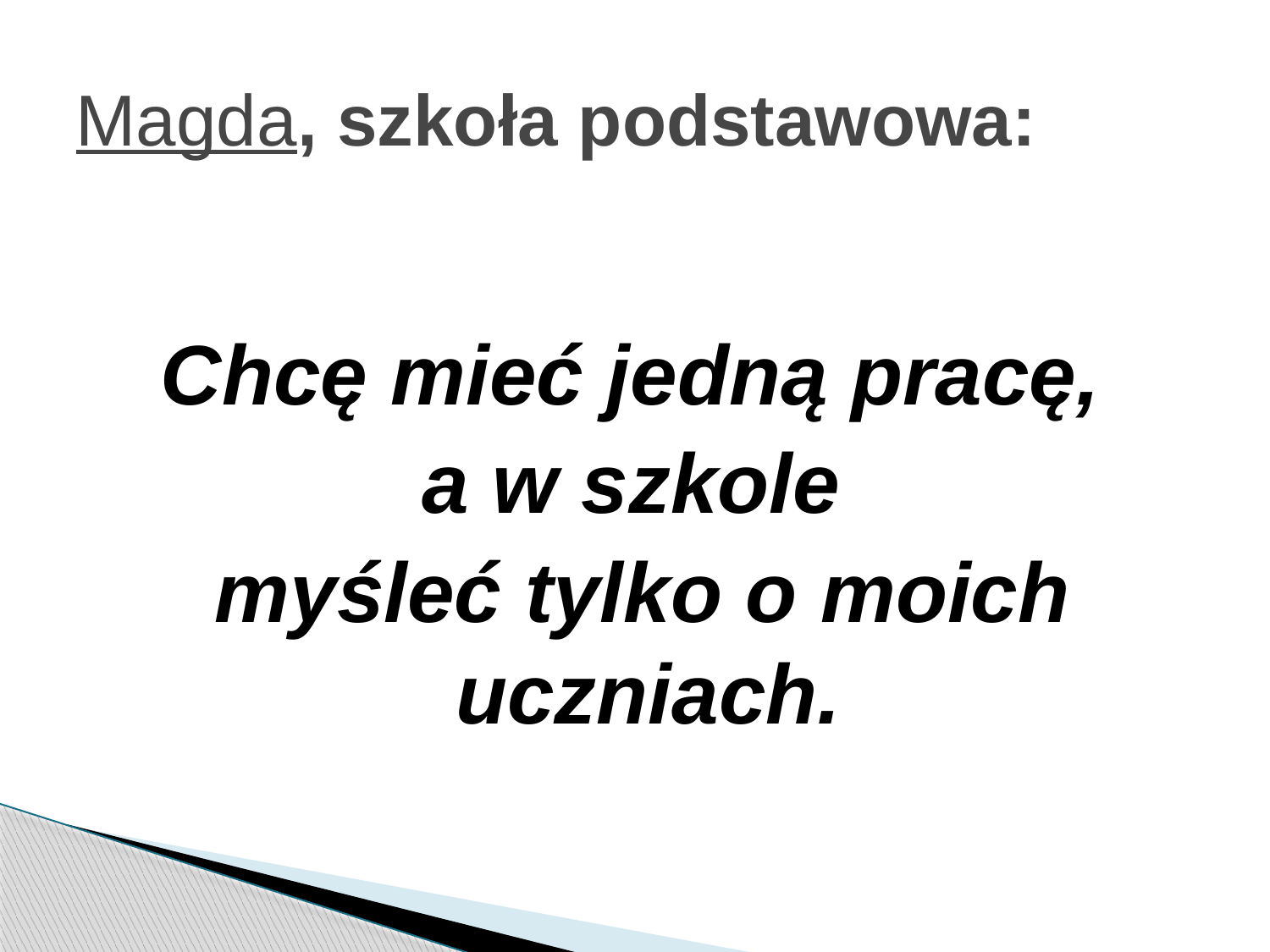

# Magda, szkoła podstawowa:

Chcę mieć jedną pracę,
a w szkole
myśleć tylko o moich uczniach.